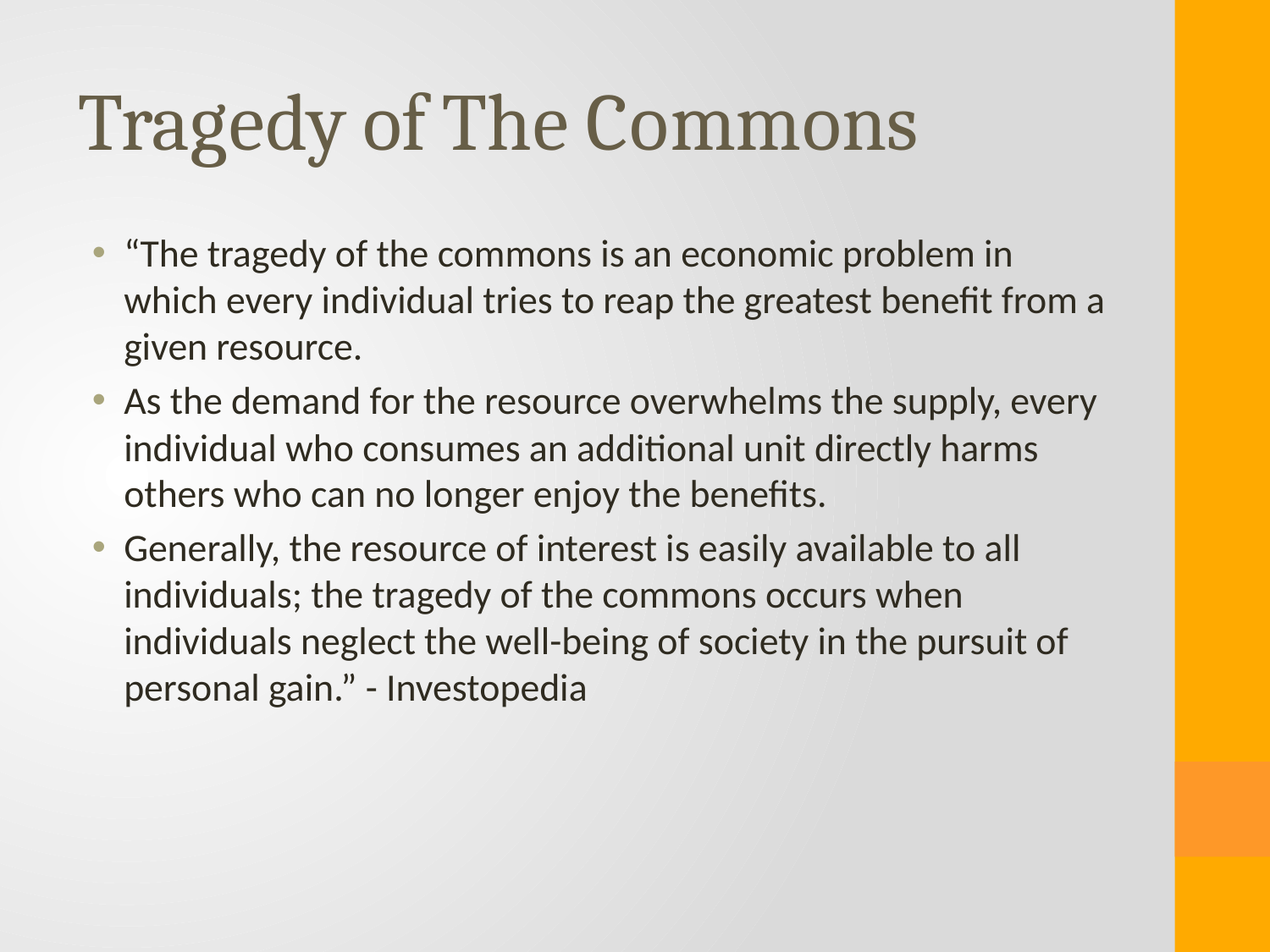

# Tragedy of The Commons
“The tragedy of the commons is an economic problem in which every individual tries to reap the greatest benefit from a given resource.
As the demand for the resource overwhelms the supply, every individual who consumes an additional unit directly harms others who can no longer enjoy the benefits.
Generally, the resource of interest is easily available to all individuals; the tragedy of the commons occurs when individuals neglect the well-being of society in the pursuit of personal gain.” - Investopedia